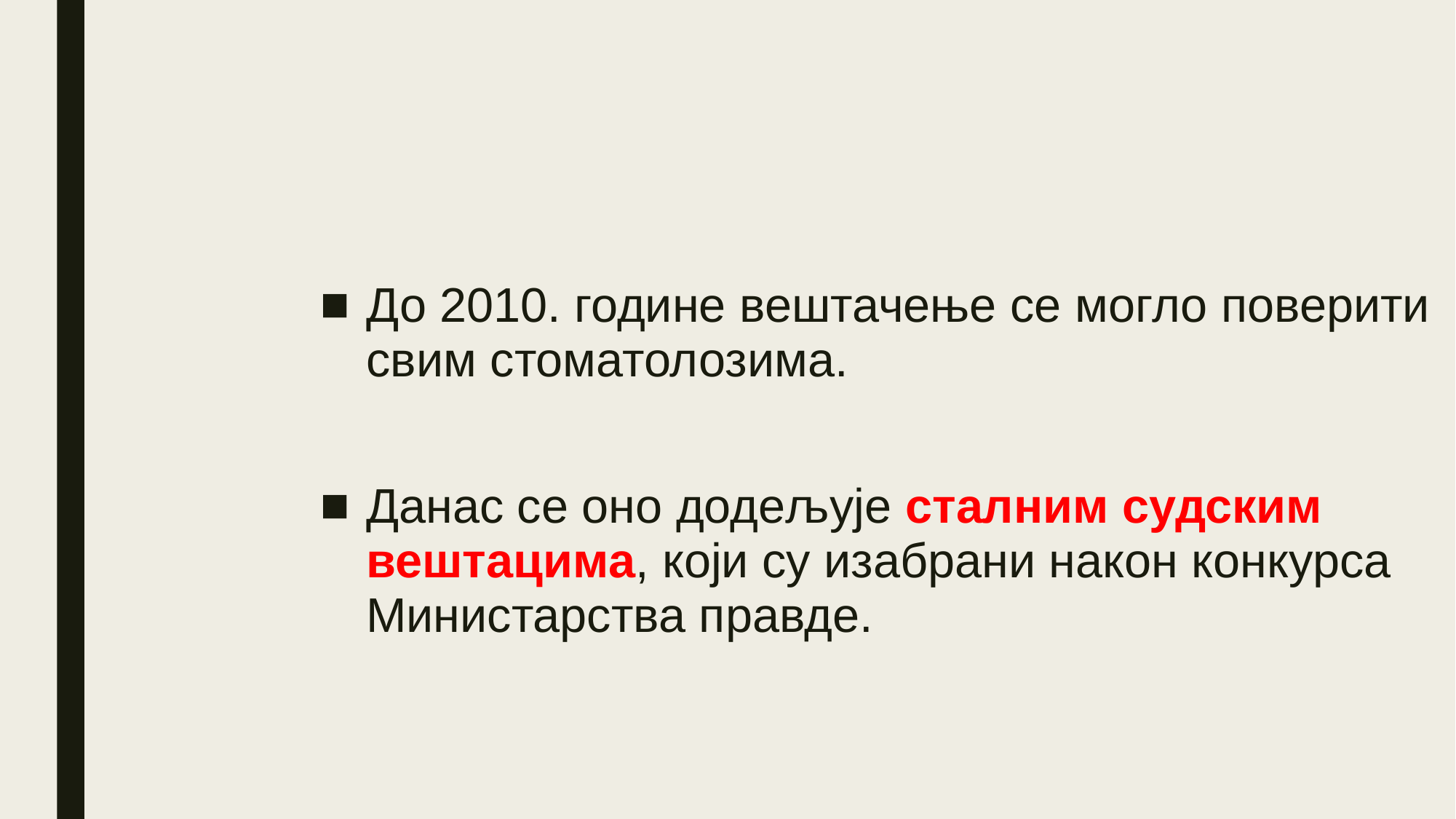

До 2010. године вештачење се могло поверити свим стоматолозима.

Данас се оно додељује сталним судским вештацима, који су изабрани након конкурса Министарства правде.